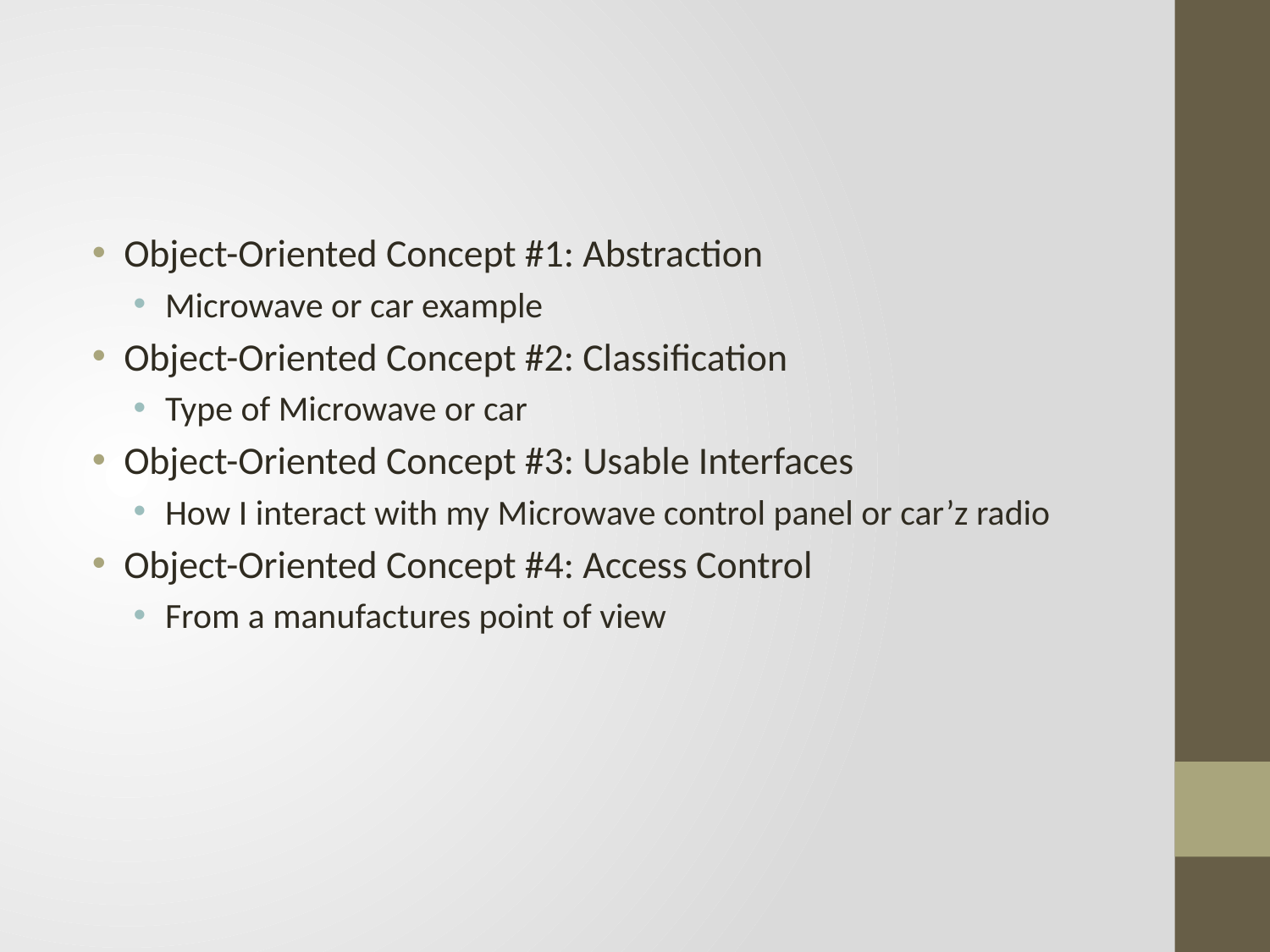

#
Object-Oriented Concept #1: Abstraction
Microwave or car example
Object-Oriented Concept #2: Classification
Type of Microwave or car
Object-Oriented Concept #3: Usable Interfaces
How I interact with my Microwave control panel or car’z radio
Object-Oriented Concept #4: Access Control
From a manufactures point of view